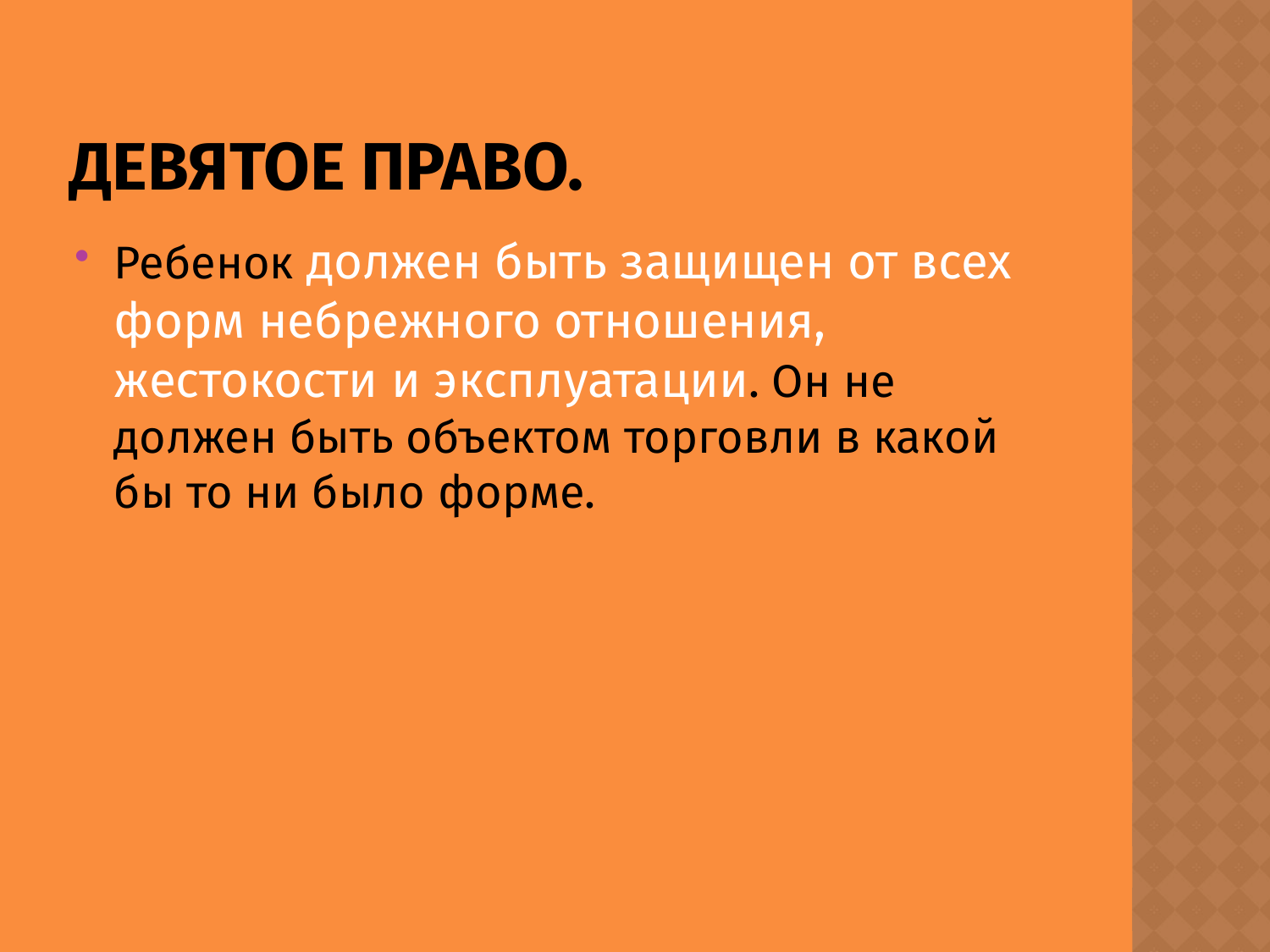

# Девятое право.
Ребенок должен быть защищен от всех форм небрежного отношения, жестокости и эксплуатации. Он не должен быть объектом торговли в какой бы то ни было форме.